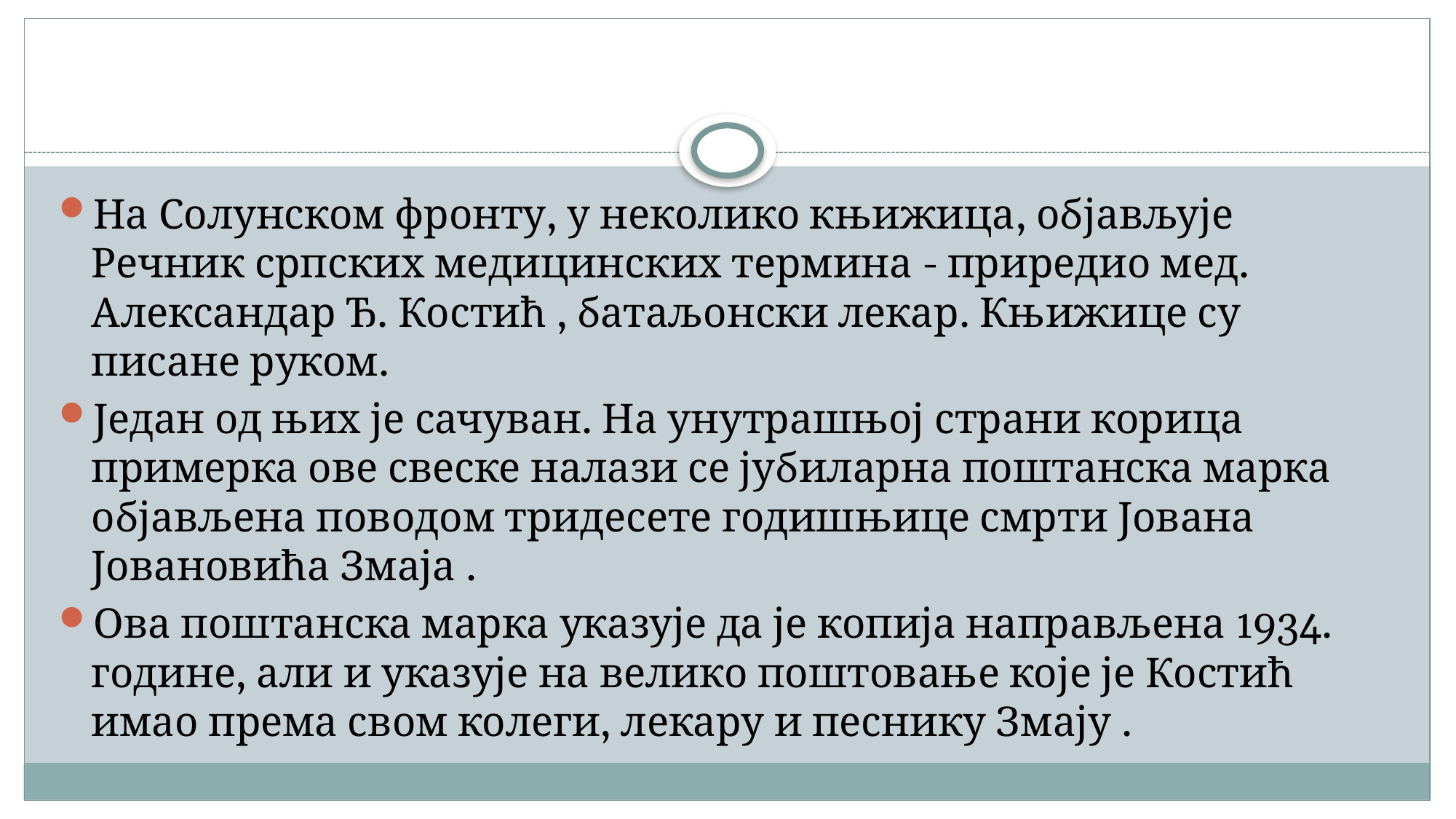

#
На Солунском фронту, у неколико књижица, објављује Речник српских медицинских термина - приредио мед. Александар Ђ. Костић , батаљонски лекар. Књижице су писане руком.
Један од њих је сачуван. На унутрашњој страни корица примерка ове свеске налази се јубиларна поштанска марка објављена поводом тридесете годишњице смрти Јована Јовановића Змаја .
Ова поштанска марка указује да је копија направљена 1934. године, али и указује на велико поштовање које је Костић имао према свом колеги, лекару и песнику Змају .